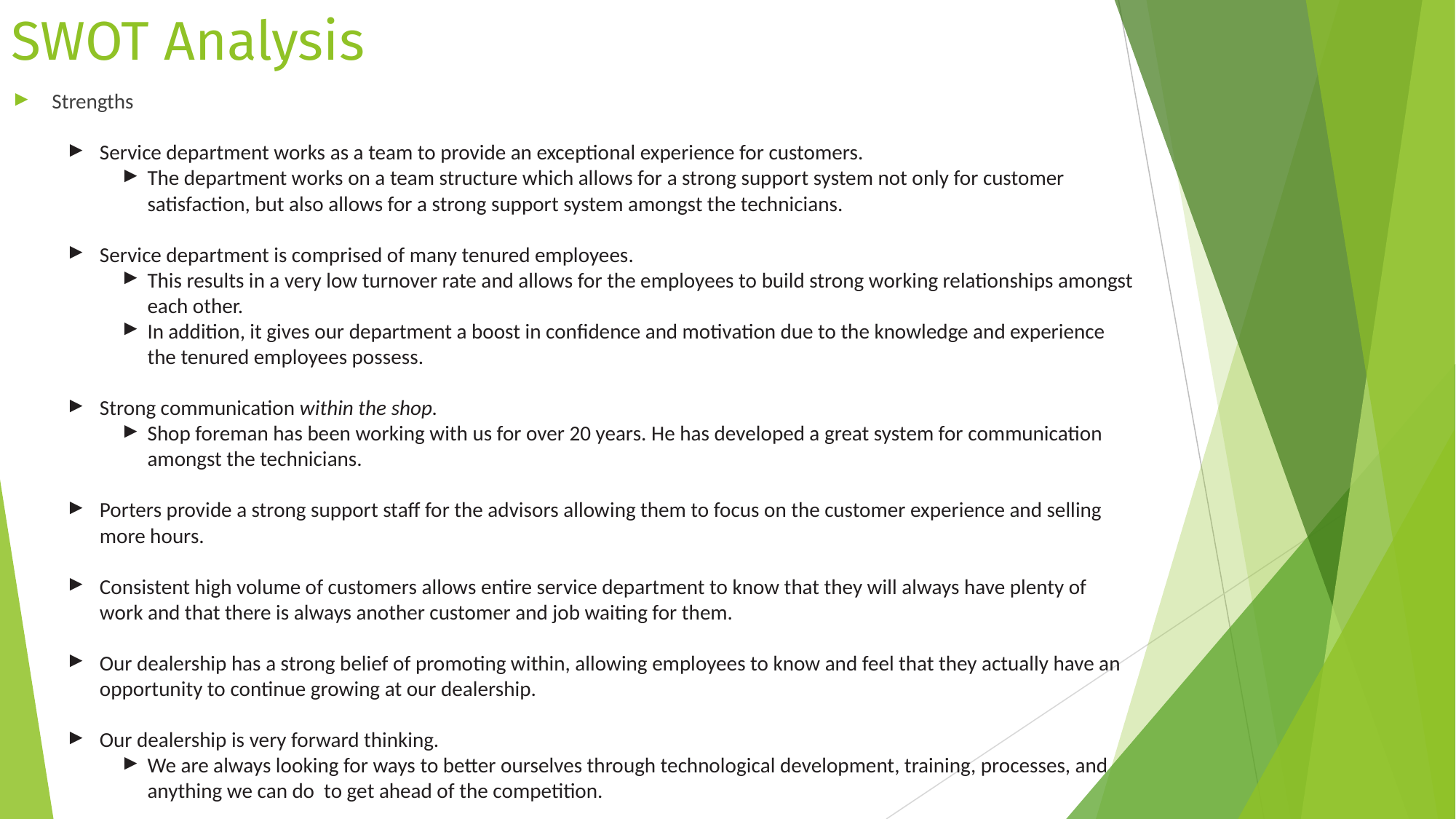

# SWOT Analysis
Strengths

Service department works as a team to provide an exceptional experience for customers.
The department works on a team structure which allows for a strong support system not only for customer satisfaction, but also allows for a strong support system amongst the technicians.

Service department is comprised of many tenured employees.
This results in a very low turnover rate and allows for the employees to build strong working relationships amongst each other.
In addition, it gives our department a boost in confidence and motivation due to the knowledge and experience the tenured employees possess.

Strong communication within the shop.
Shop foreman has been working with us for over 20 years. He has developed a great system for communication amongst the technicians.

Porters provide a strong support staff for the advisors allowing them to focus on the customer experience and selling more hours.

Consistent high volume of customers allows entire service department to know that they will always have plenty of work and that there is always another customer and job waiting for them.

Our dealership has a strong belief of promoting within, allowing employees to know and feel that they actually have an opportunity to continue growing at our dealership.

Our dealership is very forward thinking.
We are always looking for ways to better ourselves through technological development, training, processes, and anything we can do  to get ahead of the competition.